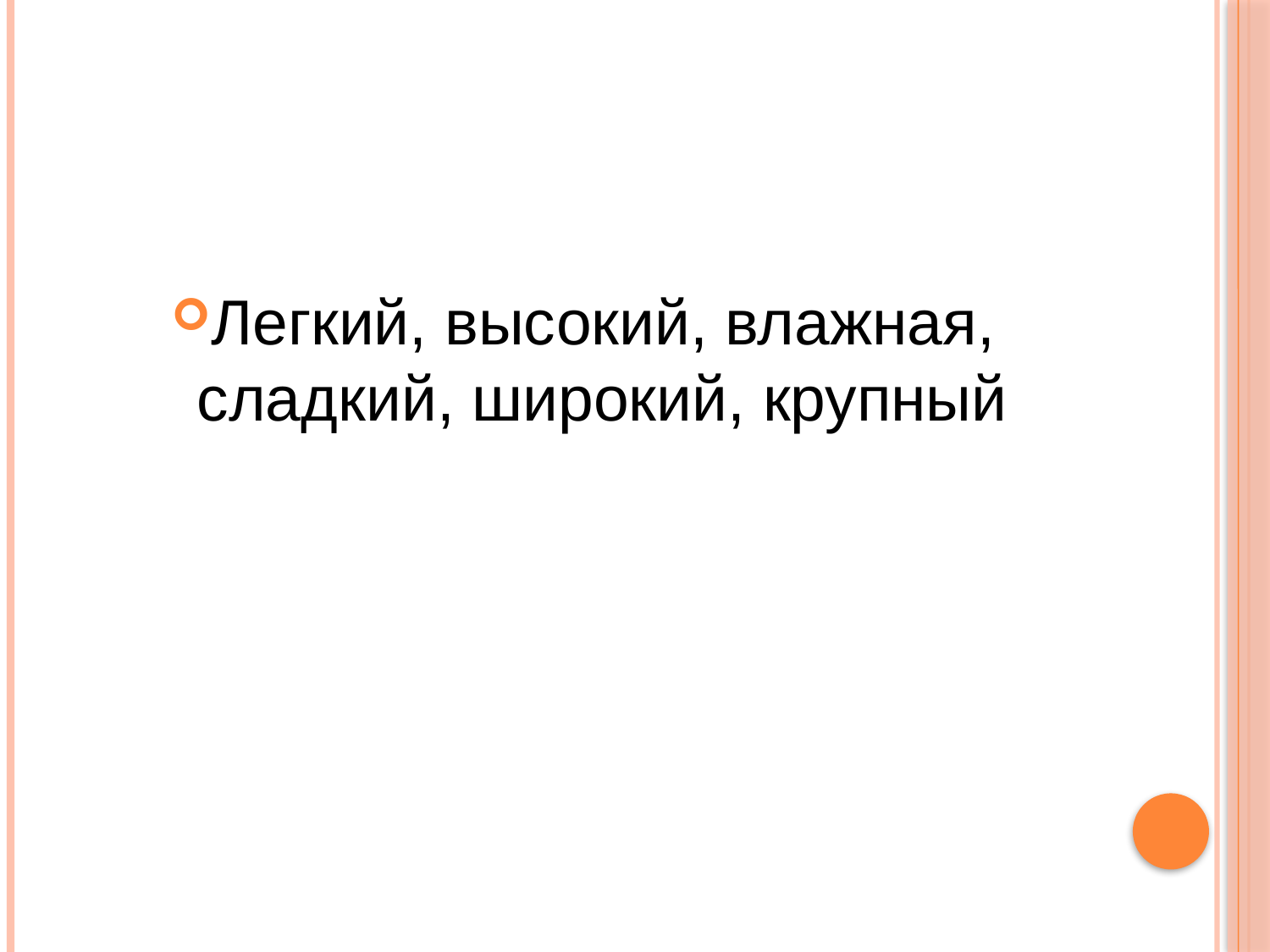

#
Легкий, высокий, влажная, сладкий, широкий, крупный